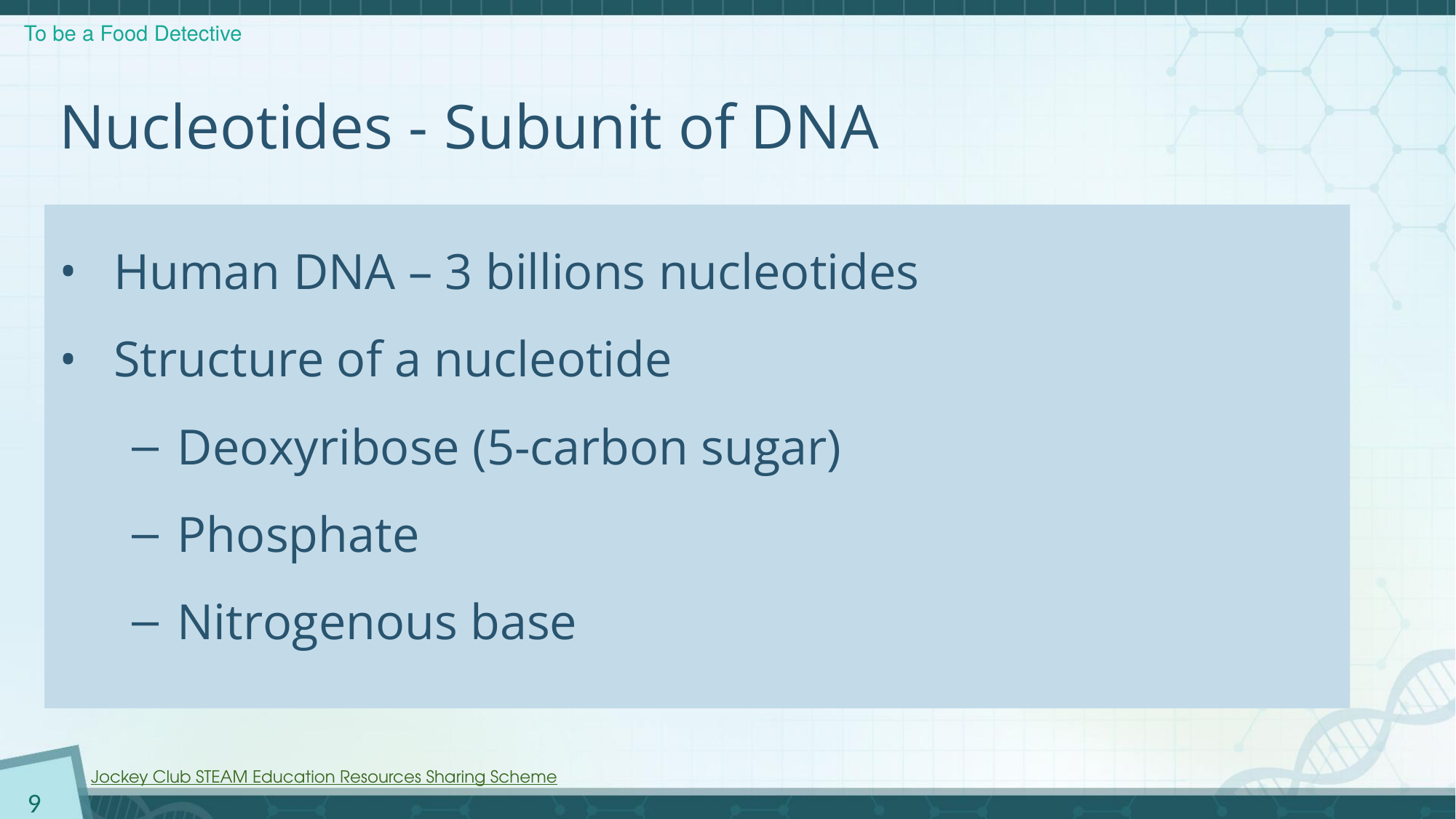

# Nucleotides - Subunit of DNA
Human DNA – 3 billions nucleotides
Structure of a nucleotide
Deoxyribose (5-carbon sugar)
Phosphate
Nitrogenous base

9